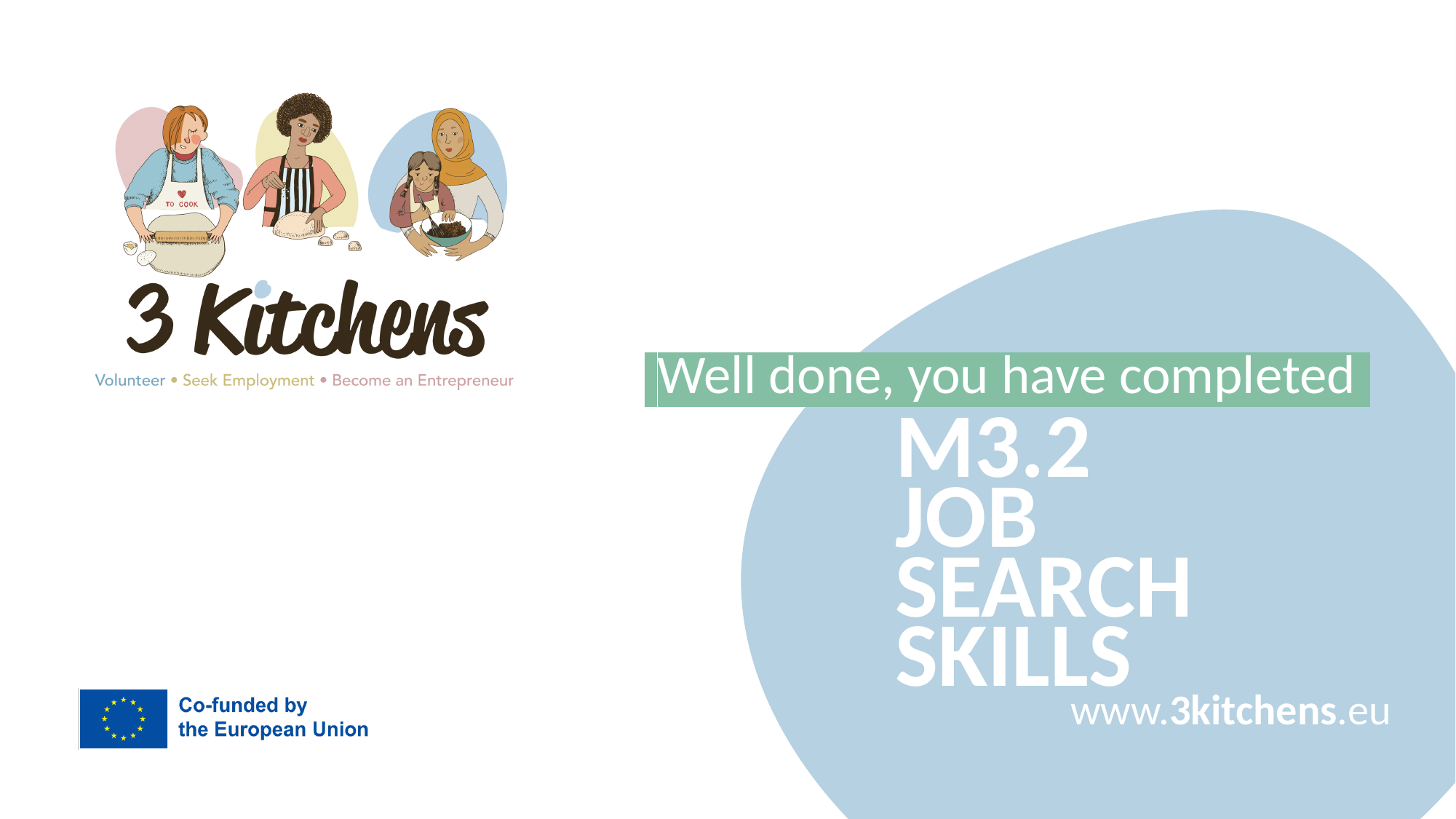

Well done, you have completed.
M3.2
JOB SEARCH SKILLS
www.3kitchens.eu